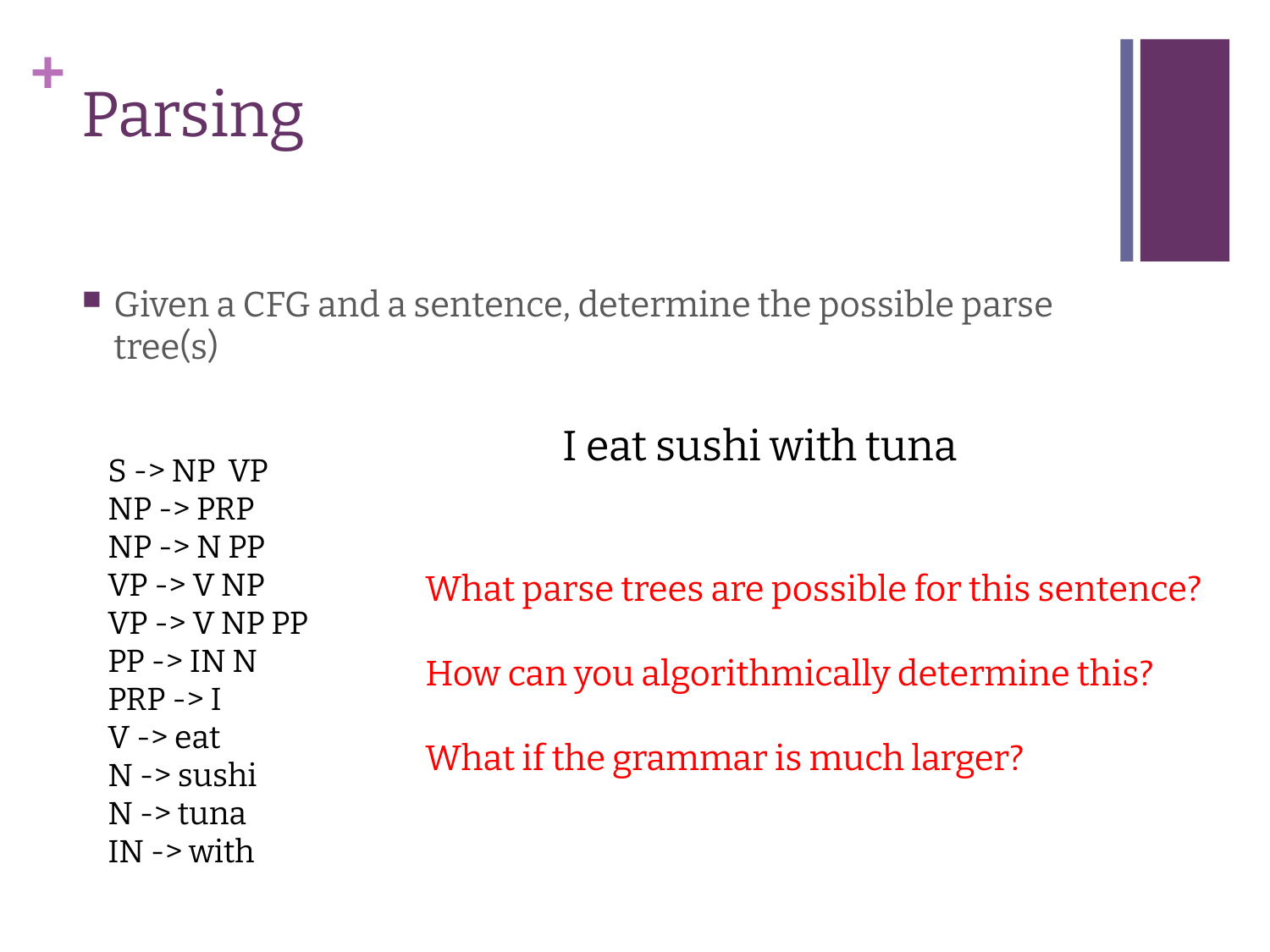

# Parsing
Given a CFG and a sentence, determine the possible parse tree(s)
I eat sushi with tuna
S -> NP  VP
NP -> PRP
NP -> N PP
VP -> V NP
VP -> V NP PP
PP -> IN N
PRP -> I
V -> eat
N -> sushi
N -> tuna
IN -> with
What parse trees are possible for this sentence?

How can you algorithmically determine this?

What if the grammar is much larger?